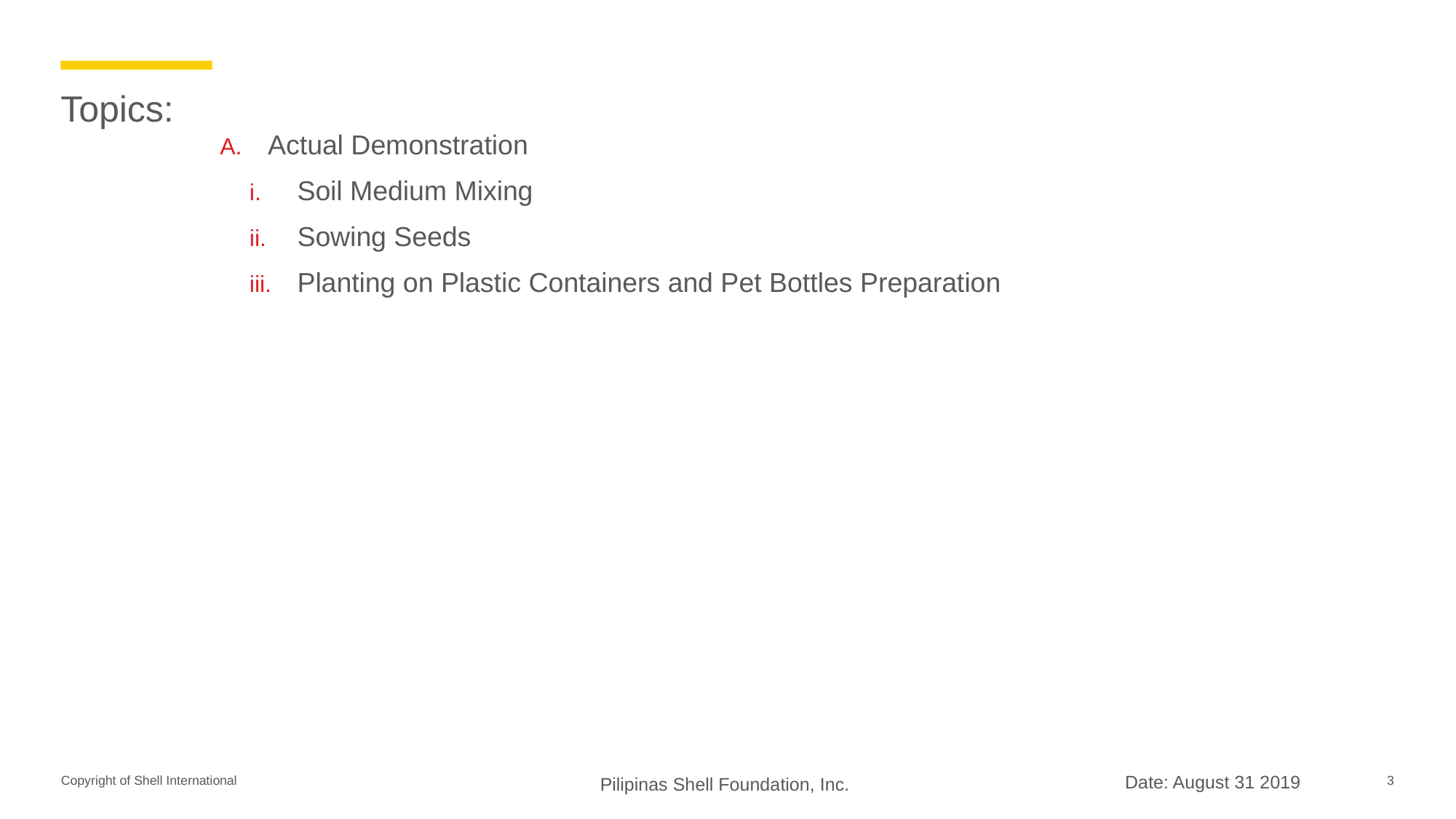

# Topics:
Actual Demonstration
Soil Medium Mixing
Sowing Seeds
Planting on Plastic Containers and Pet Bottles Preparation

Date: August 31 2019
Pilipinas Shell Foundation, Inc.
3